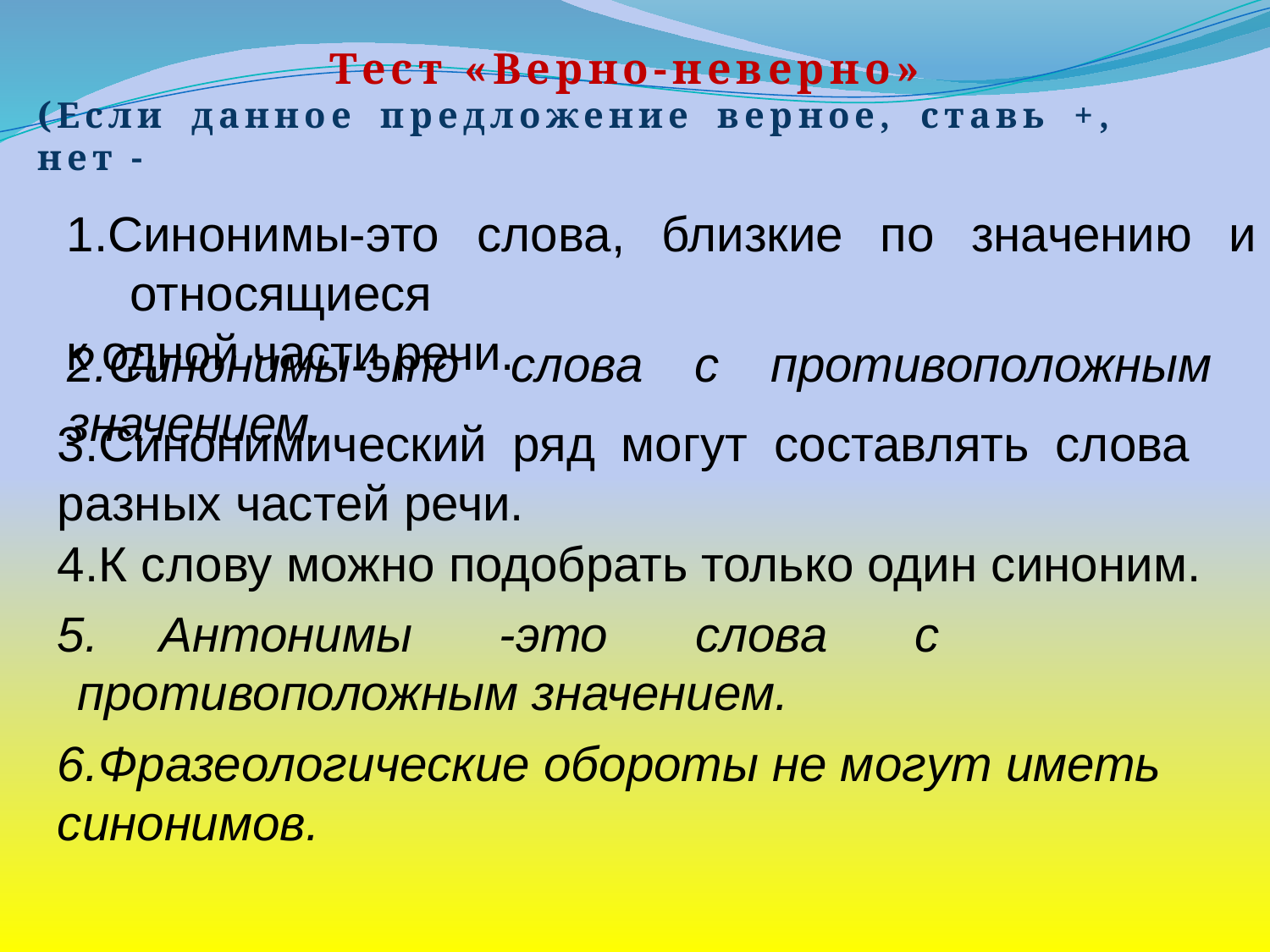

Тест «Верно-неверно»
(Если данное предложение верное, ставь +,     нет -

1.Синонимы-это слова, близкие по значению и относящиеся
к одной части речи.
2.Синонимы-это слова с противоположным значением.

3.Синонимический ряд могут составлять слова разных частей речи.
4.К слову можно подобрать только один синоним.
 Антонимы -это слова с противоположным значением.
5.

6.Фразеологические обороты не могут иметь синонимов.